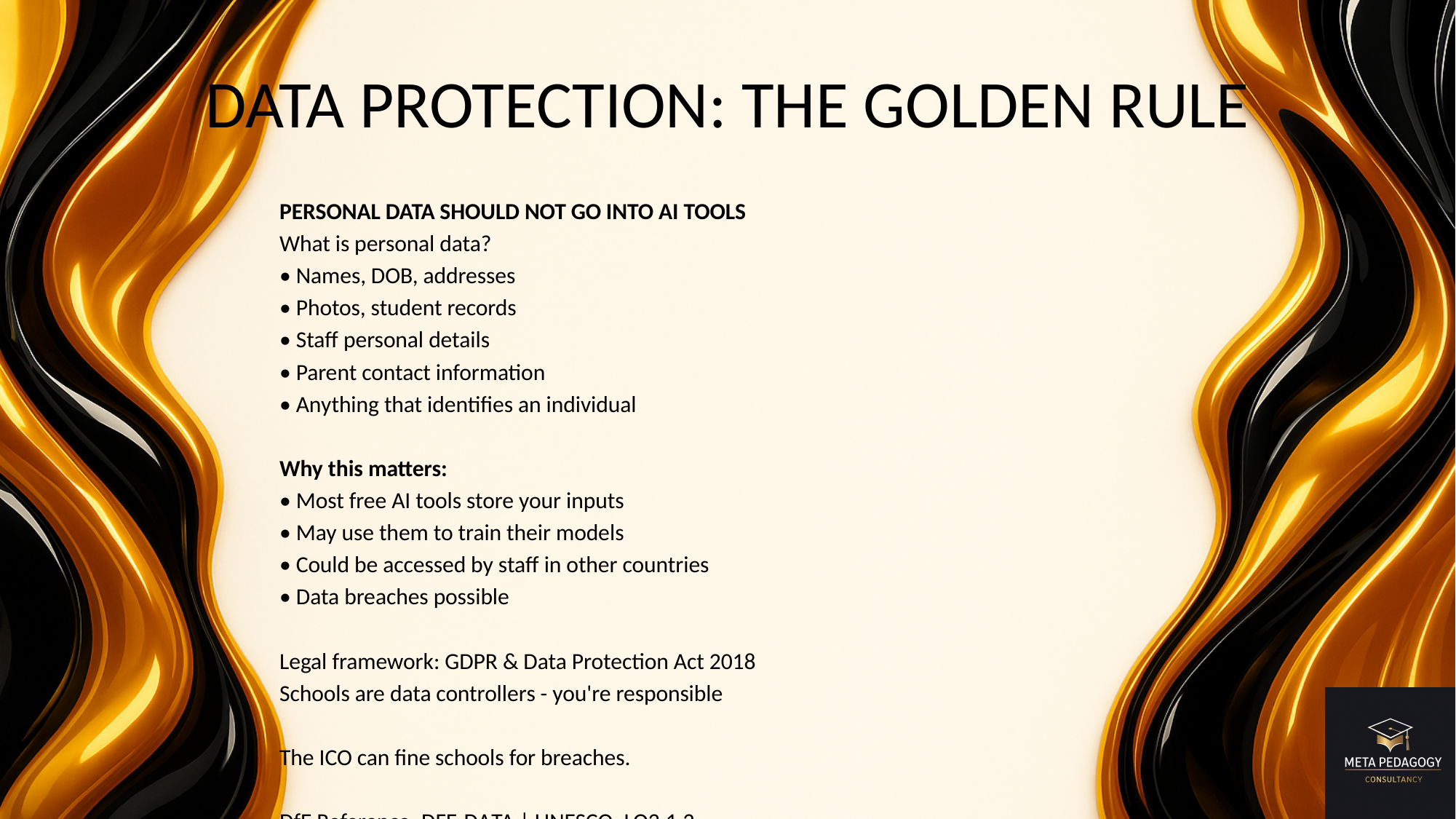

# DATA PROTECTION: THE GOLDEN RULE
PERSONAL DATA SHOULD NOT GO INTO AI TOOLS
What is personal data?
• Names, DOB, addresses
• Photos, student records
• Staff personal details
• Parent contact information
• Anything that identifies an individual

Why this matters:
• Most free AI tools store your inputs
• May use them to train their models
• Could be accessed by staff in other countries
• Data breaches possible

Legal framework: GDPR & Data Protection Act 2018
Schools are data controllers - you're responsible

The ICO can fine schools for breaches.

DfE Reference: DFE-DATA | UNESCO: LO2.1.2